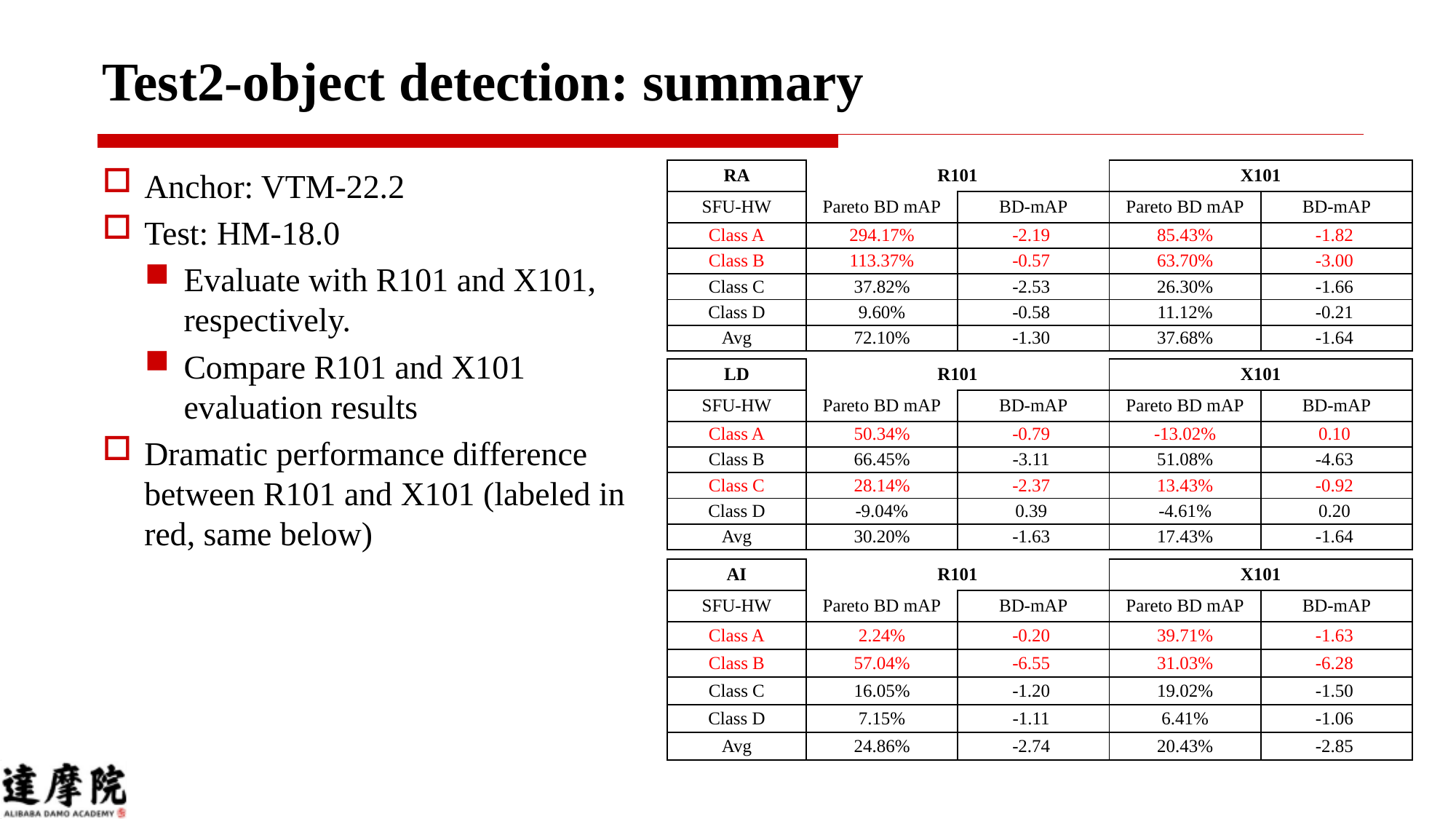

# Test2-object detection: summary
Anchor: VTM-22.2
Test: HM-18.0
Evaluate with R101 and X101, respectively.
Compare R101 and X101 evaluation results
Dramatic performance difference between R101 and X101 (labeled in red, same below)
| RA | R101 |  | X101 |  |
| --- | --- | --- | --- | --- |
| SFU-HW | Pareto BD mAP | BD-mAP | Pareto BD mAP | BD-mAP |
| Class A | 294.17% | -2.19 | 85.43% | -1.82 |
| Class B | 113.37% | -0.57 | 63.70% | -3.00 |
| Class C | 37.82% | -2.53 | 26.30% | -1.66 |
| Class D | 9.60% | -0.58 | 11.12% | -0.21 |
| Avg | 72.10% | -1.30 | 37.68% | -1.64 |
| LD | R101 |  | X101 |  |
| --- | --- | --- | --- | --- |
| SFU-HW | Pareto BD mAP | BD-mAP | Pareto BD mAP | BD-mAP |
| Class A | 50.34% | -0.79 | -13.02% | 0.10 |
| Class B | 66.45% | -3.11 | 51.08% | -4.63 |
| Class C | 28.14% | -2.37 | 13.43% | -0.92 |
| Class D | -9.04% | 0.39 | -4.61% | 0.20 |
| Avg | 30.20% | -1.63 | 17.43% | -1.64 |
| AI | R101 |  | X101 |  |
| --- | --- | --- | --- | --- |
| SFU-HW | Pareto BD mAP | BD-mAP | Pareto BD mAP | BD-mAP |
| Class A | 2.24% | -0.20 | 39.71% | -1.63 |
| Class B | 57.04% | -6.55 | 31.03% | -6.28 |
| Class C | 16.05% | -1.20 | 19.02% | -1.50 |
| Class D | 7.15% | -1.11 | 6.41% | -1.06 |
| Avg | 24.86% | -2.74 | 20.43% | -2.85 |